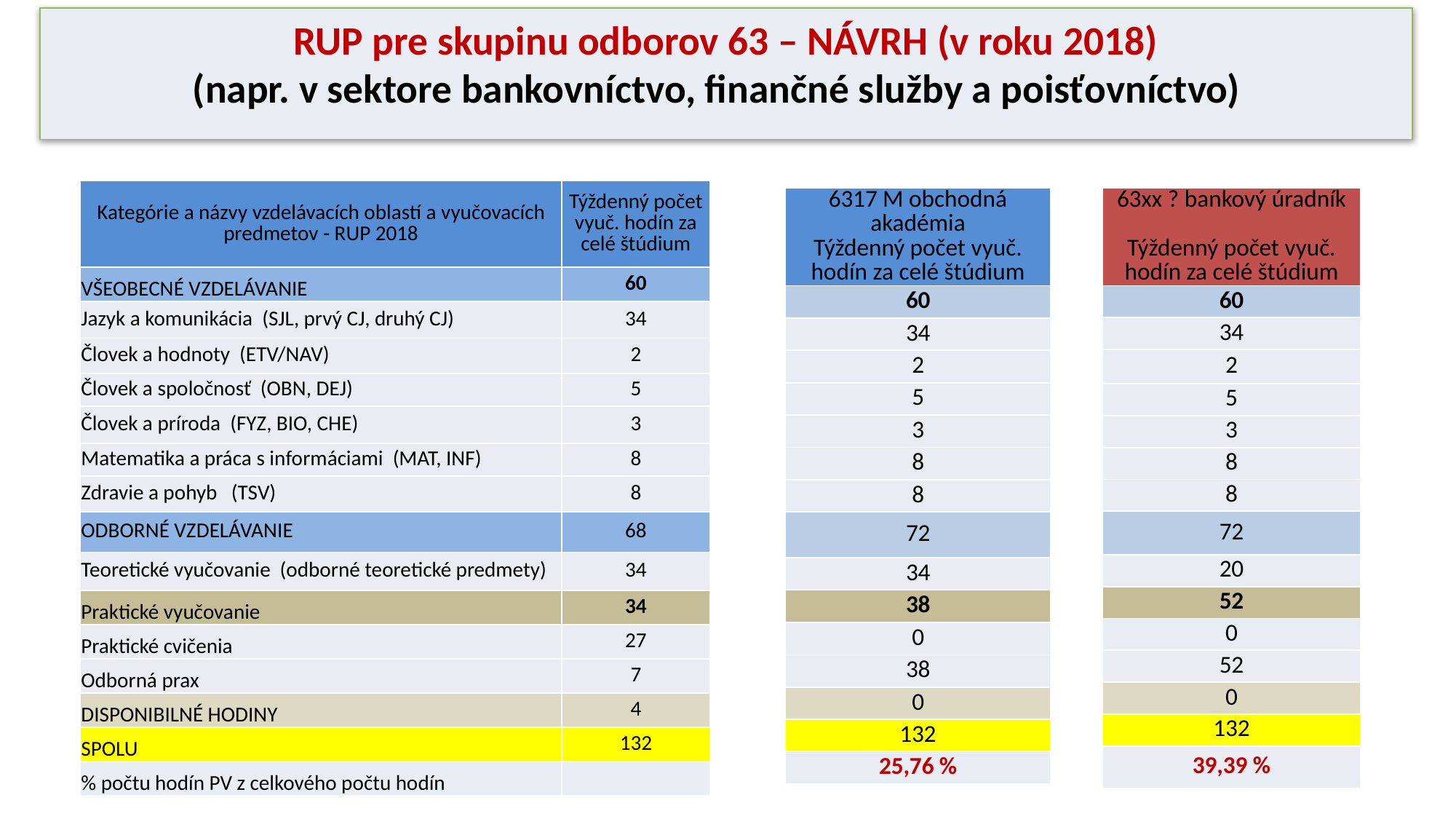

# RUP pre skupinu odborov 63 – NÁVRH (v roku 2018) (napr. v sektore bankovníctvo, finančné služby a poisťovníctvo)
| Kategórie a názvy vzdelávacích oblastí a vyučovacích predmetov - RUP 2018 | Týždenný počet vyuč. hodín za celé štúdium |
| --- | --- |
| VŠEOBECNÉ VZDELÁVANIE | 60 |
| Jazyk a komunikácia (SJL, prvý CJ, druhý CJ) | 34 |
| Človek a hodnoty (ETV/NAV) | 2 |
| Človek a spoločnosť (OBN, DEJ) | 5 |
| Človek a príroda (FYZ, BIO, CHE) | 3 |
| Matematika a práca s informáciami (MAT, INF) | 8 |
| Zdravie a pohyb (TSV) | 8 |
| ODBORNÉ VZDELÁVANIE | 68 |
| Teoretické vyučovanie (odborné teoretické predmety) | 34 |
| Praktické vyučovanie | 34 |
| Praktické cvičenia | 27 |
| Odborná prax | 7 |
| DISPONIBILNÉ HODINY | 4 |
| SPOLU | 132 |
| % počtu hodín PV z celkového počtu hodín |  |
| 6317 M obchodná akadémia Týždenný počet vyuč. hodín za celé štúdium |
| --- |
| 60 |
| 34 |
| 2 |
| 5 |
| 3 |
| 8 |
| 8 |
| 72 |
| 34 |
| 38 |
| 0 |
| 38 |
| 0 |
| 132 |
| 25,76 % |
| 63xx ? bankový úradník Týždenný počet vyuč. hodín za celé štúdium |
| --- |
| 60 |
| 34 |
| 2 |
| 5 |
| 3 |
| 8 |
| 8 |
| 72 |
| 20 |
| 52 |
| 0 |
| 52 |
| 0 |
| 132 |
| 39,39 % |